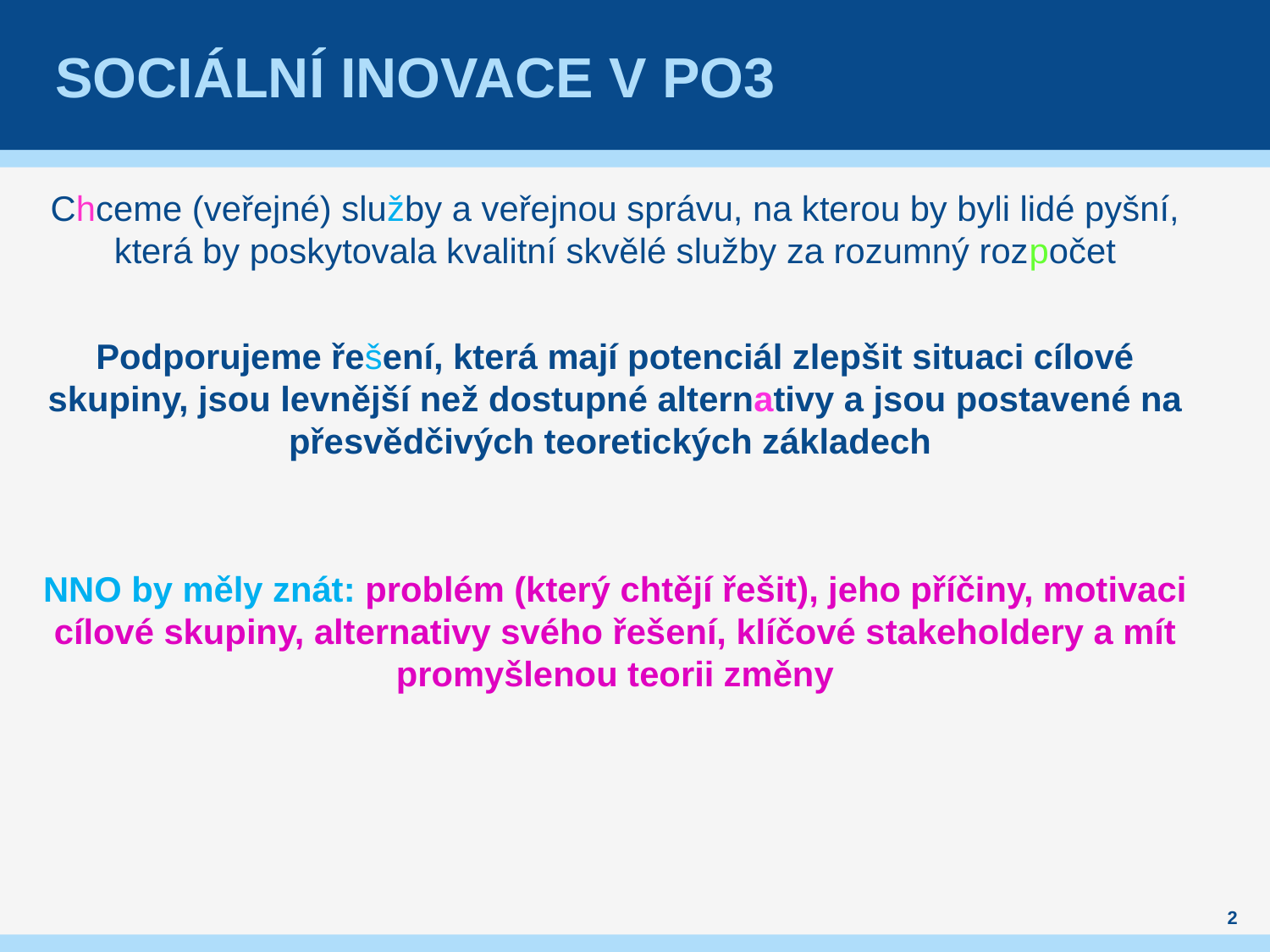

# Sociální inovace v PO3
Chceme (veřejné) služby a veřejnou správu, na kterou by byli lidé pyšní, která by poskytovala kvalitní skvělé služby za rozumný rozpočet

Podporujeme řešení, která mají potenciál zlepšit situaci cílové skupiny, jsou levnější než dostupné alternativy a jsou postavené na přesvědčivých teoretických základech

NNO by měly znát: problém (který chtějí řešit), jeho příčiny, motivaci cílové skupiny, alternativy svého řešení, klíčové stakeholdery a mít promyšlenou teorii změny

2